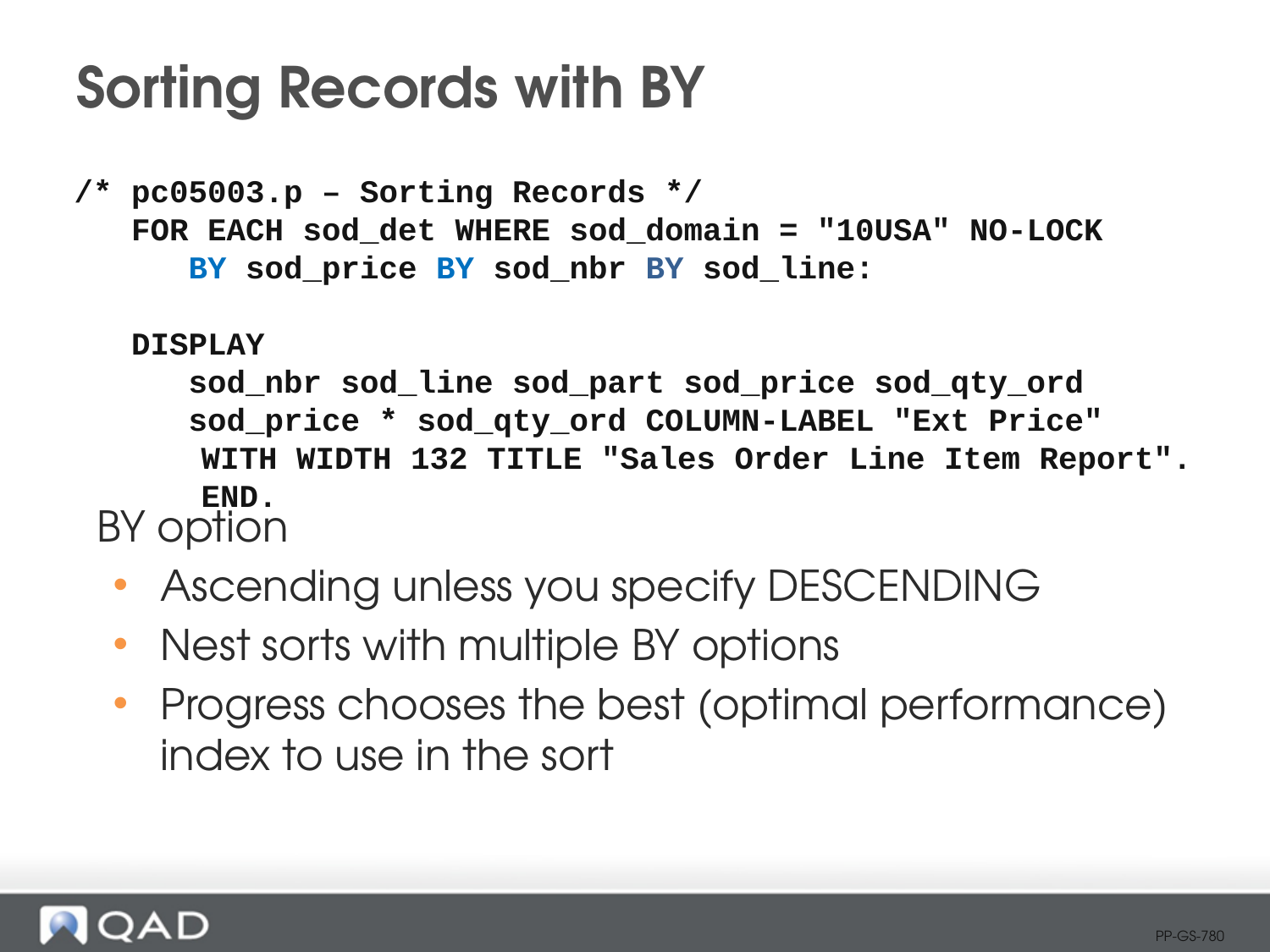

# Sorting Records with BY
/* pc05003.p – Sorting Records */
   FOR EACH sod_det WHERE sod_domain = "10USA" NO-LOCK
      BY sod_price BY sod_nbr BY sod_line:
   DISPLAY
      sod_nbr sod_line sod_part sod_price sod_qty_ord
      sod_price * sod_qty_ord COLUMN-LABEL "Ext Price"
	WITH WIDTH 132 TITLE "Sales Order Line Item Report".
	END.

BY option
Ascending unless you specify DESCENDING
Nest sorts with multiple BY options
Progress chooses the best (optimal performance) index to use in the sort
PP-GS-780